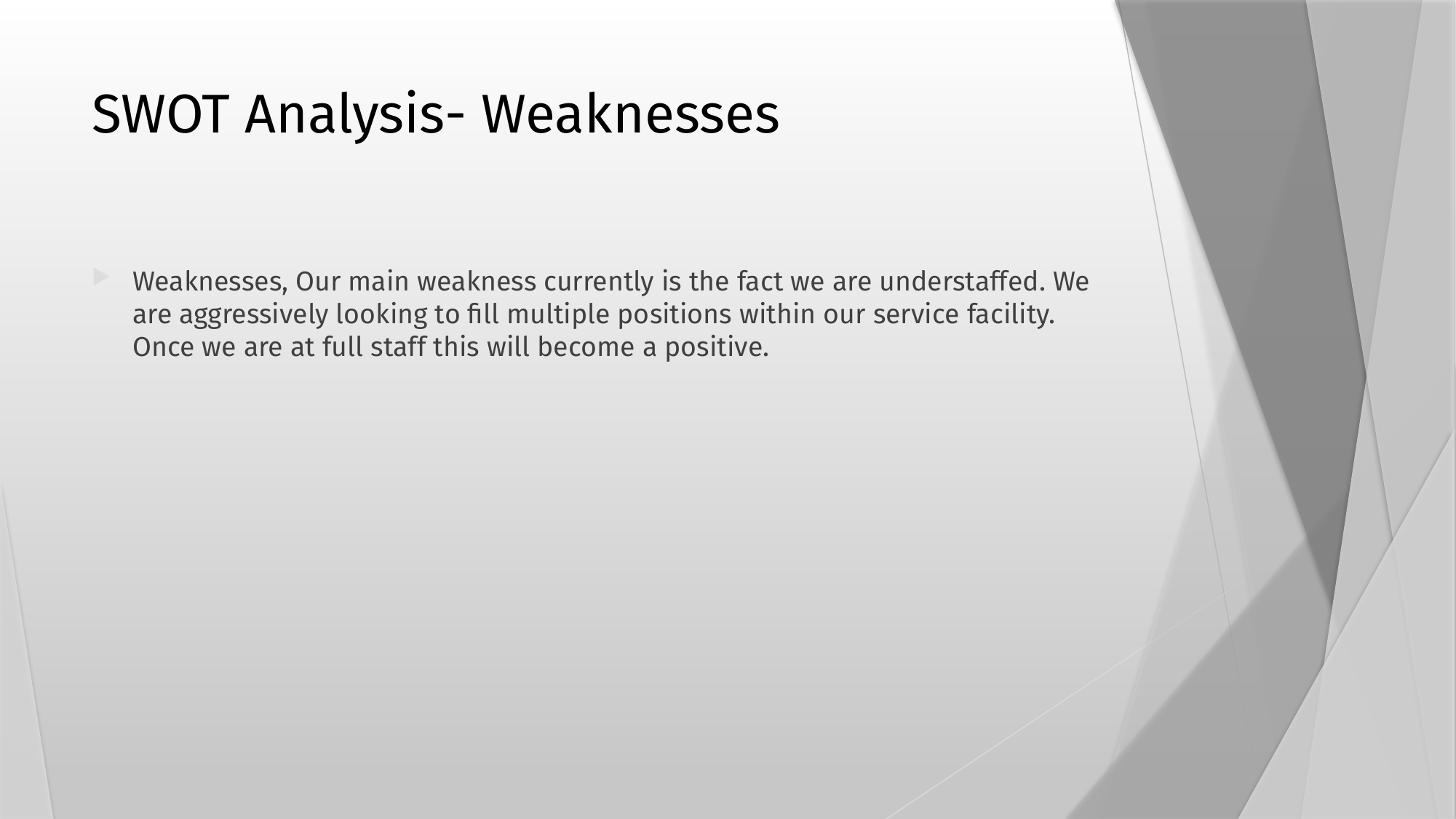

# SWOT Analysis- Weaknesses
Weaknesses, Our main weakness currently is the fact we are understaffed. We are aggressively looking to fill multiple positions within our service facility. Once we are at full staff this will become a positive.